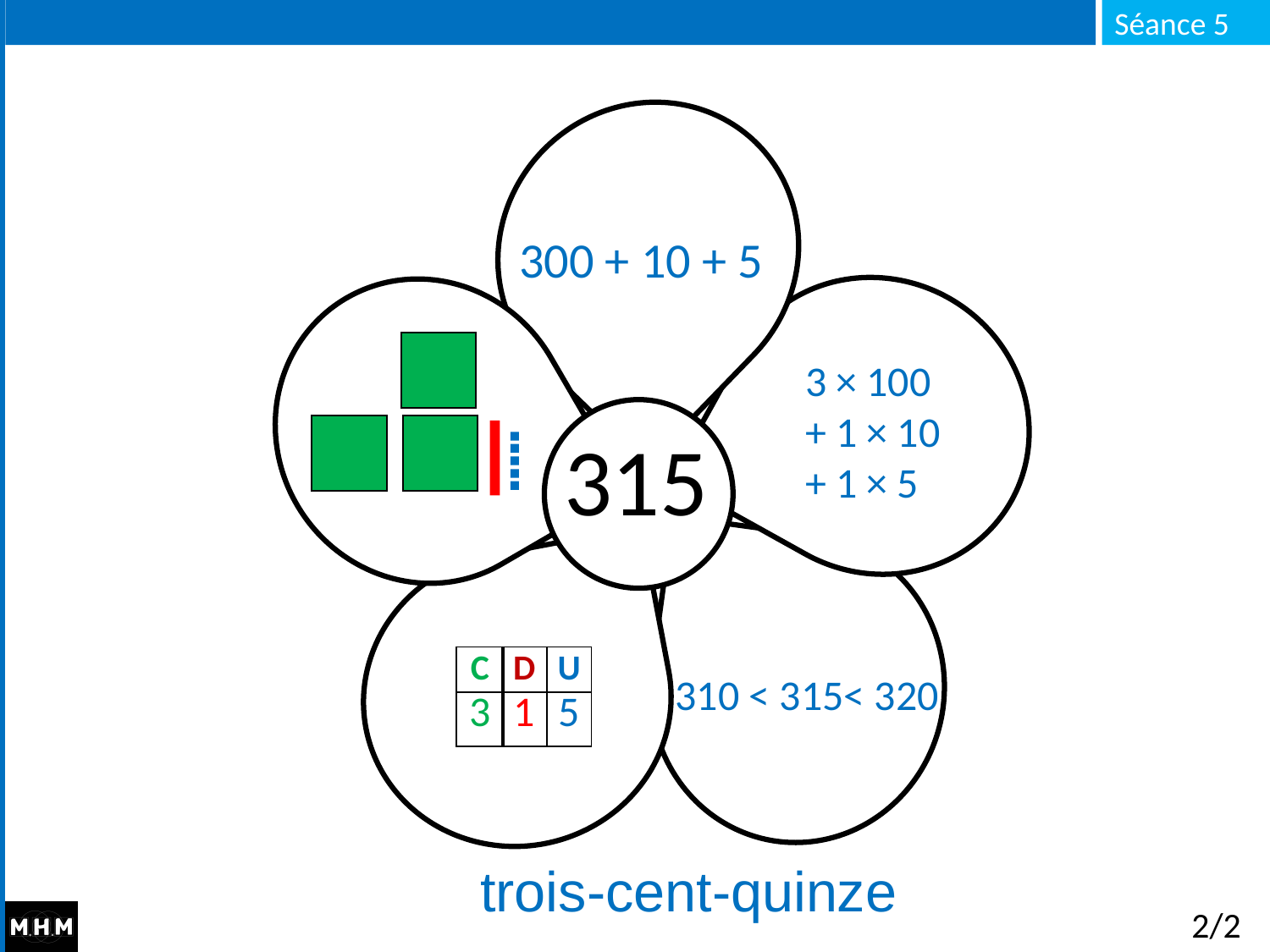

300 + 10 + 5

3 × 100
+ 1 × 10
+ 1 × 5
315

| C |
| --- |
| 3 |
| D | U |
| --- | --- |
| 1 | 5 |
310 < 315< 320
trois-cent-quinze
2/2